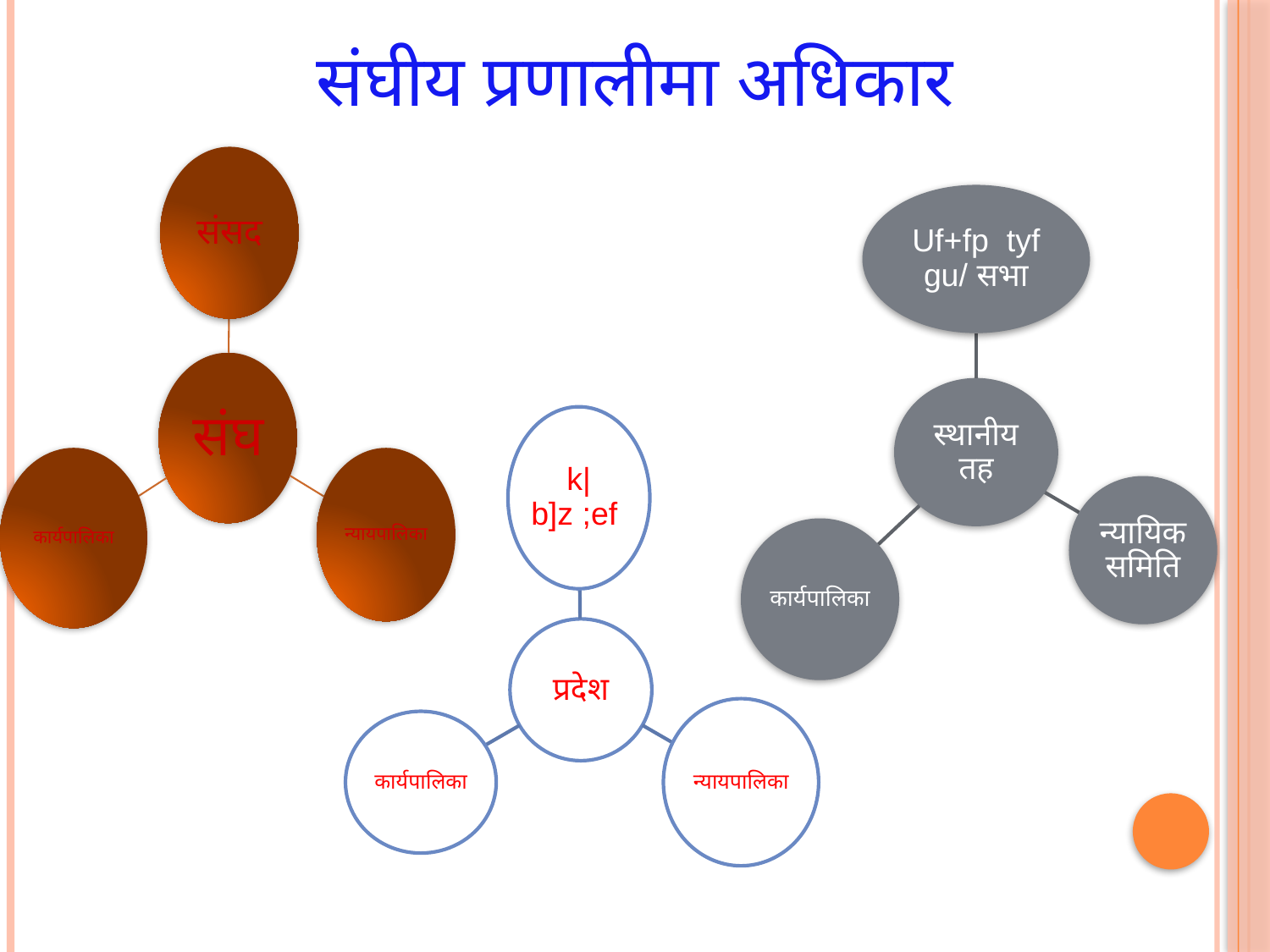

# संघीय प्रणालीमा अधिकार
संघ

संसद

न्यायपालिका

कार्यपालिका
स्थानीय तह

Uf+fp  tyf gu/ सभा

न्यायिक समिति

कार्यपालिका
प्रदेश

k|b]z ;ef

न्यायपालिका

कार्यपालिका
9